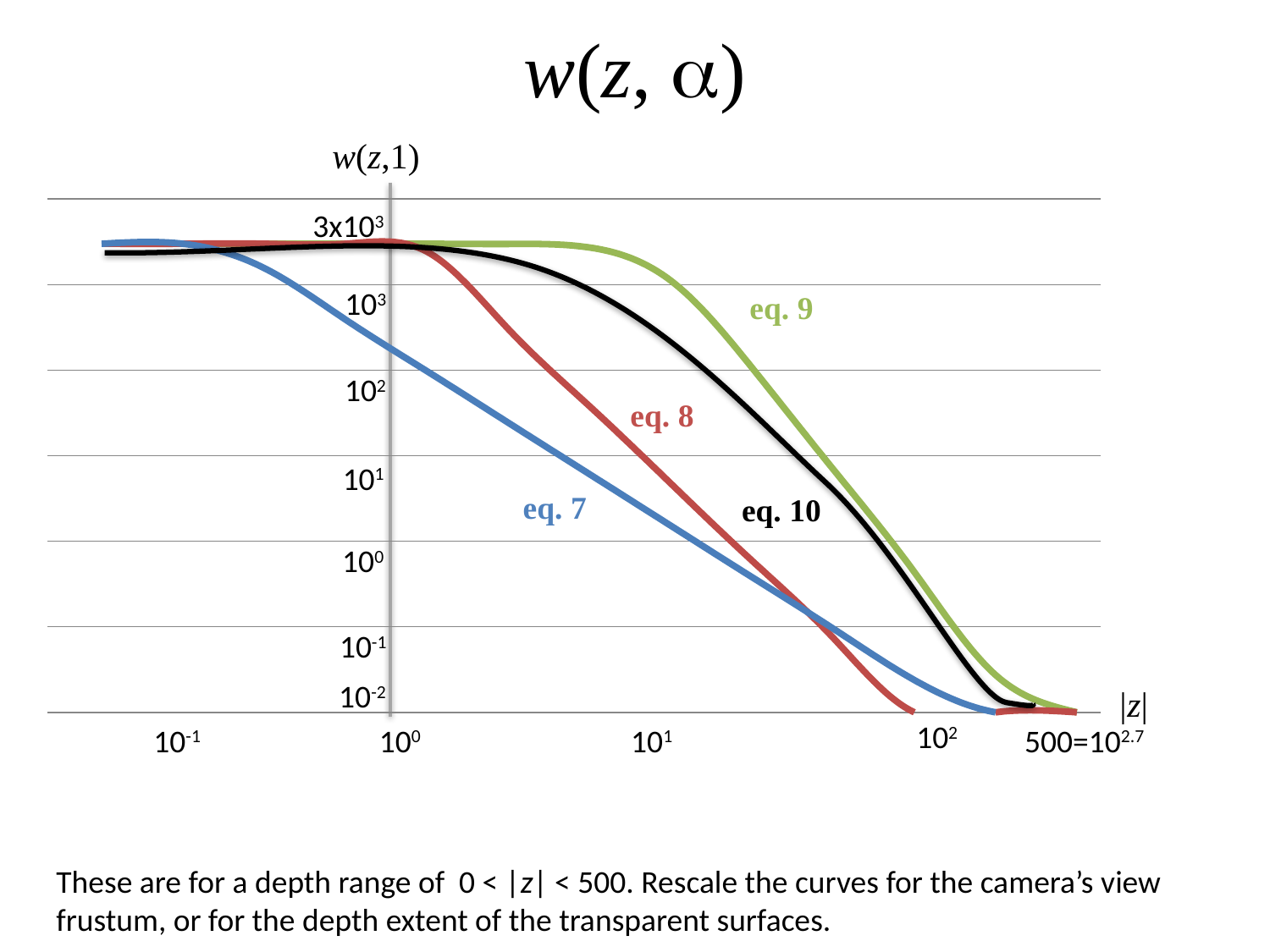

# w(z, α)
w(z,1)

### Chart

| Category |  |  |  |
|---|---|---|---|
3x103

103
eq. 9
102
eq. 8
101
eq. 7
eq. 10
100
10-1
10-2
|z|
102
10-1
100
101
500=102.7
These are for a depth range of  0 < |z| < 500. Rescale the curves for the camera’s view frustum, or for the depth extent of the transparent surfaces.